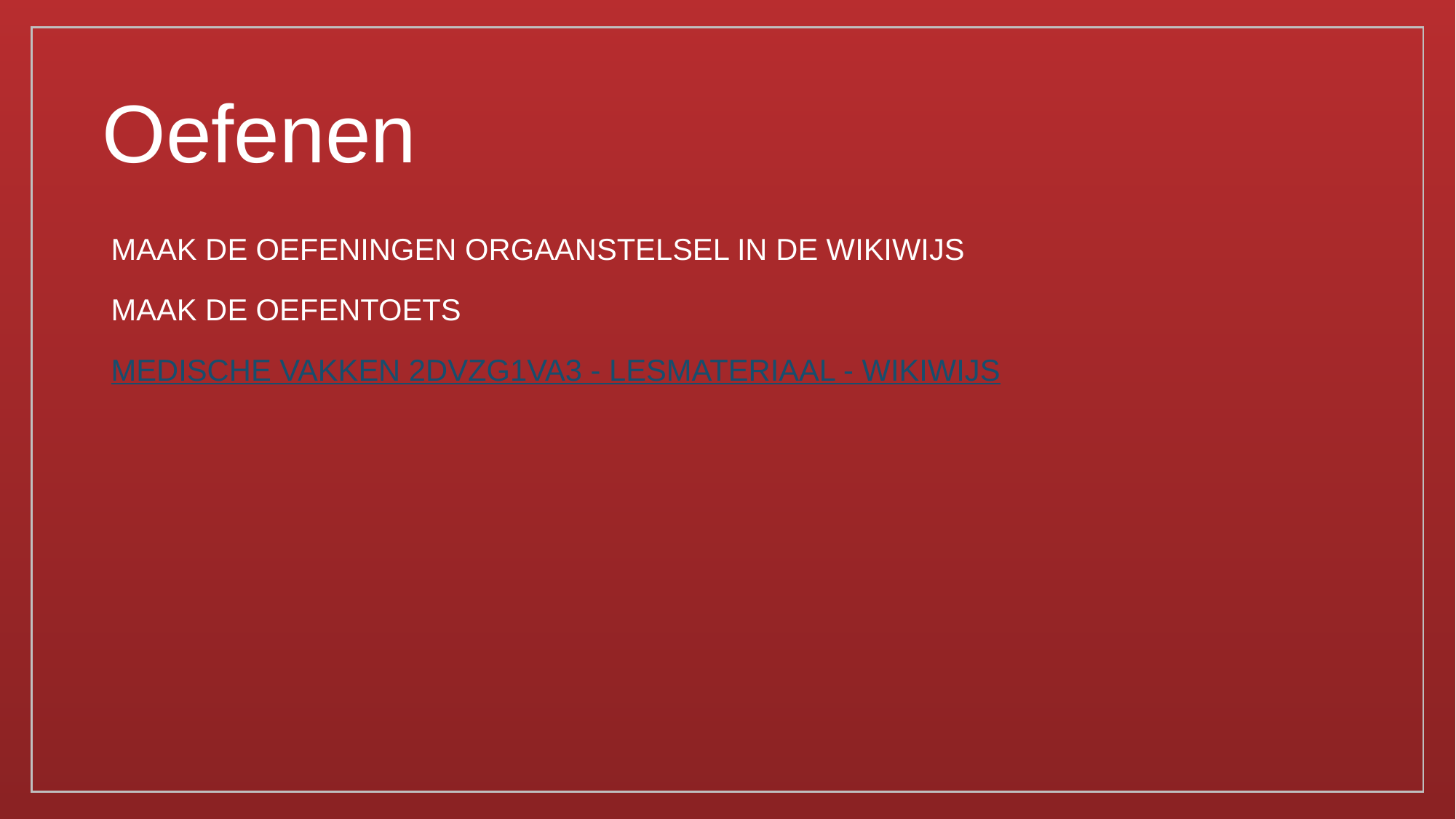

# Oefenen
Maak de oefeningen orgaanstelsel in de wikiwijs
Maak de oefentoets
Medische vakken 2DVZG1VA3 - Lesmateriaal - Wikiwijs